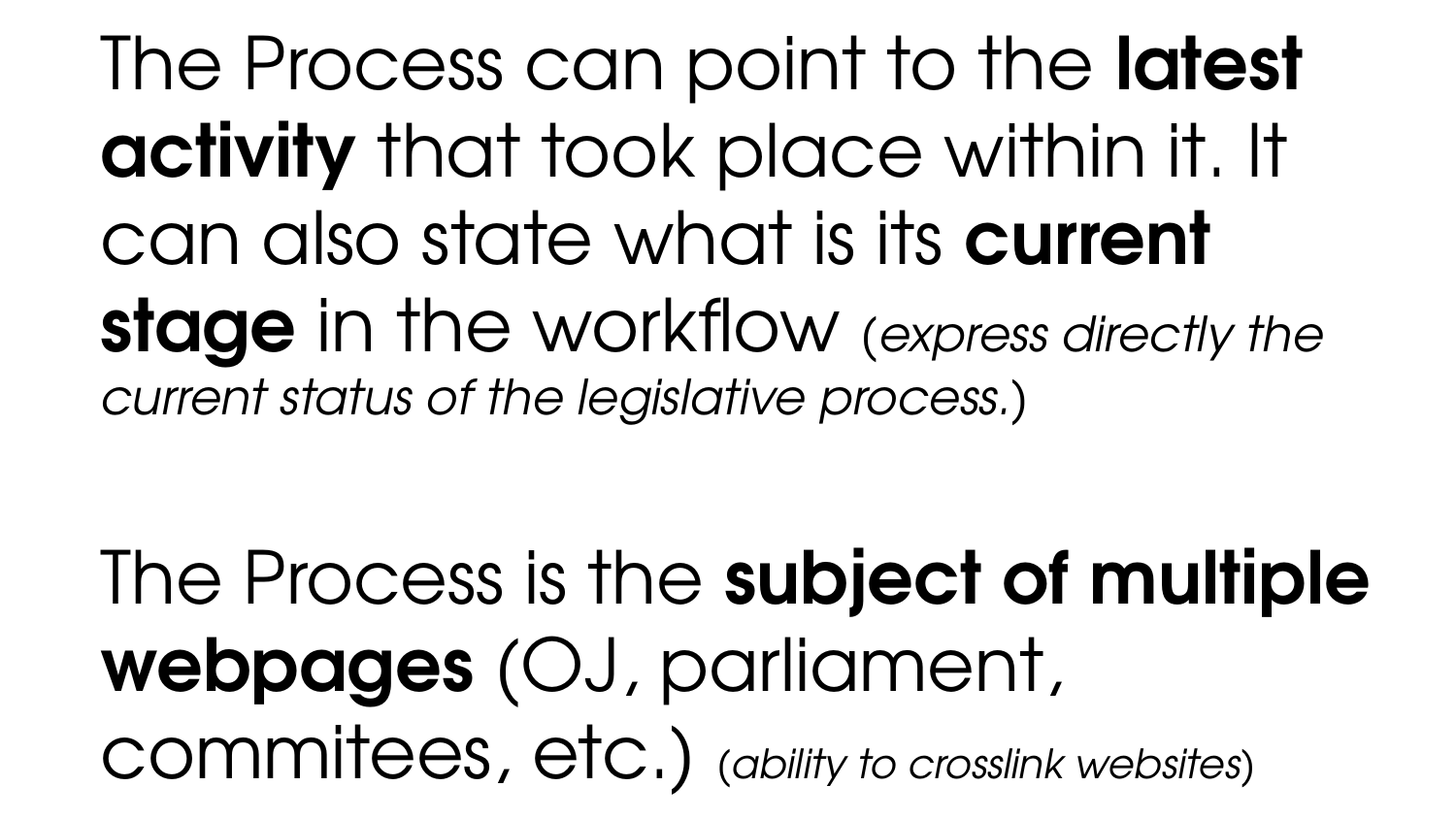

The Process can point to the latest activity that took place within it. It can also state what is its current stage in the workflow (express directly the current status of the legislative process.)

The Process is the subject of multiple webpages (OJ, parliament, commitees, etc.) (ability to crosslink websites)